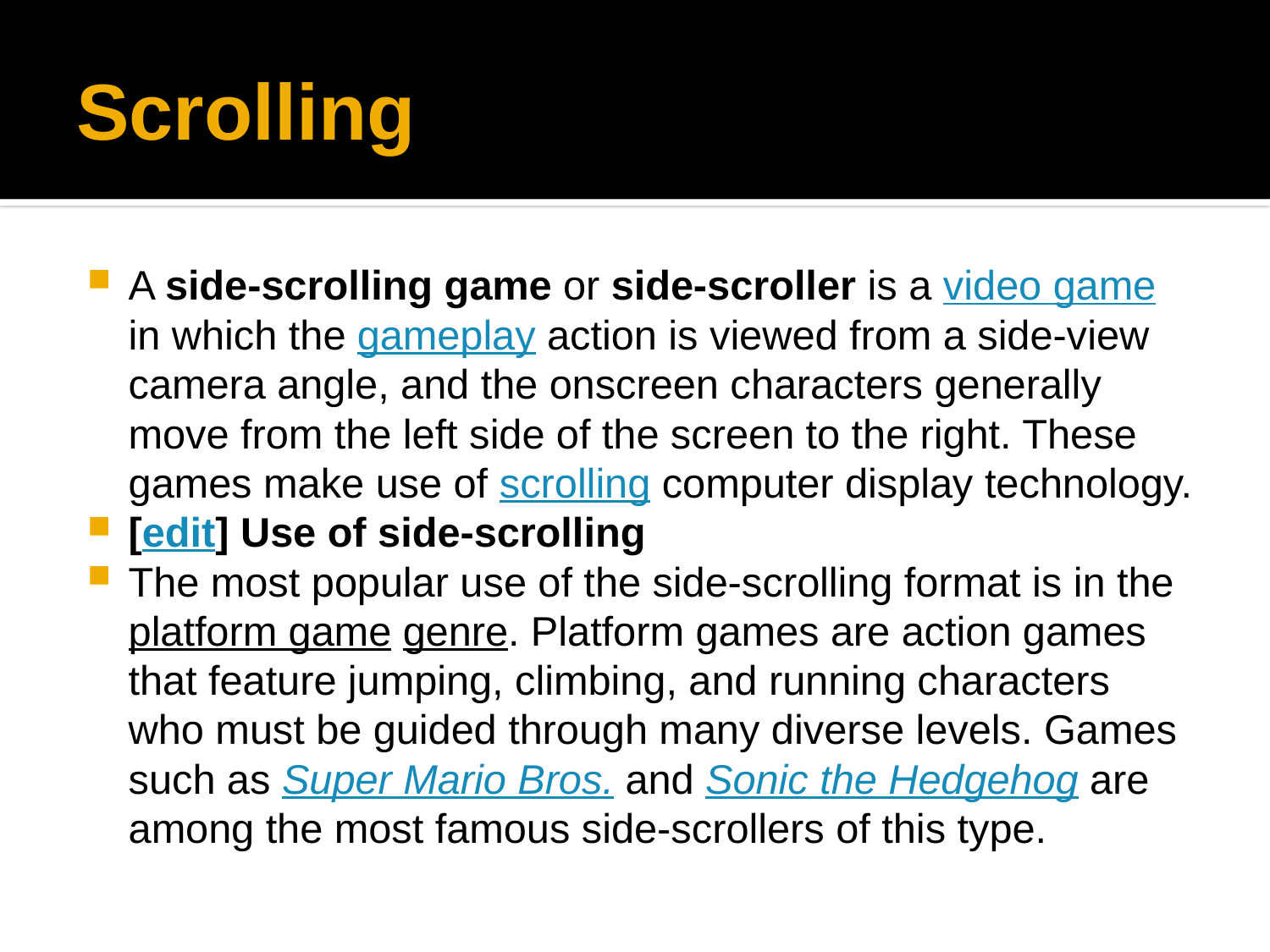

# Scrolling
A side-scrolling game or side-scroller is a video game in which the gameplay action is viewed from a side-view camera angle, and the onscreen characters generally move from the left side of the screen to the right. These games make use of scrolling computer display technology.
[edit] Use of side-scrolling
The most popular use of the side-scrolling format is in the platform game genre. Platform games are action games that feature jumping, climbing, and running characters who must be guided through many diverse levels. Games such as Super Mario Bros. and Sonic the Hedgehog are among the most famous side-scrollers of this type.